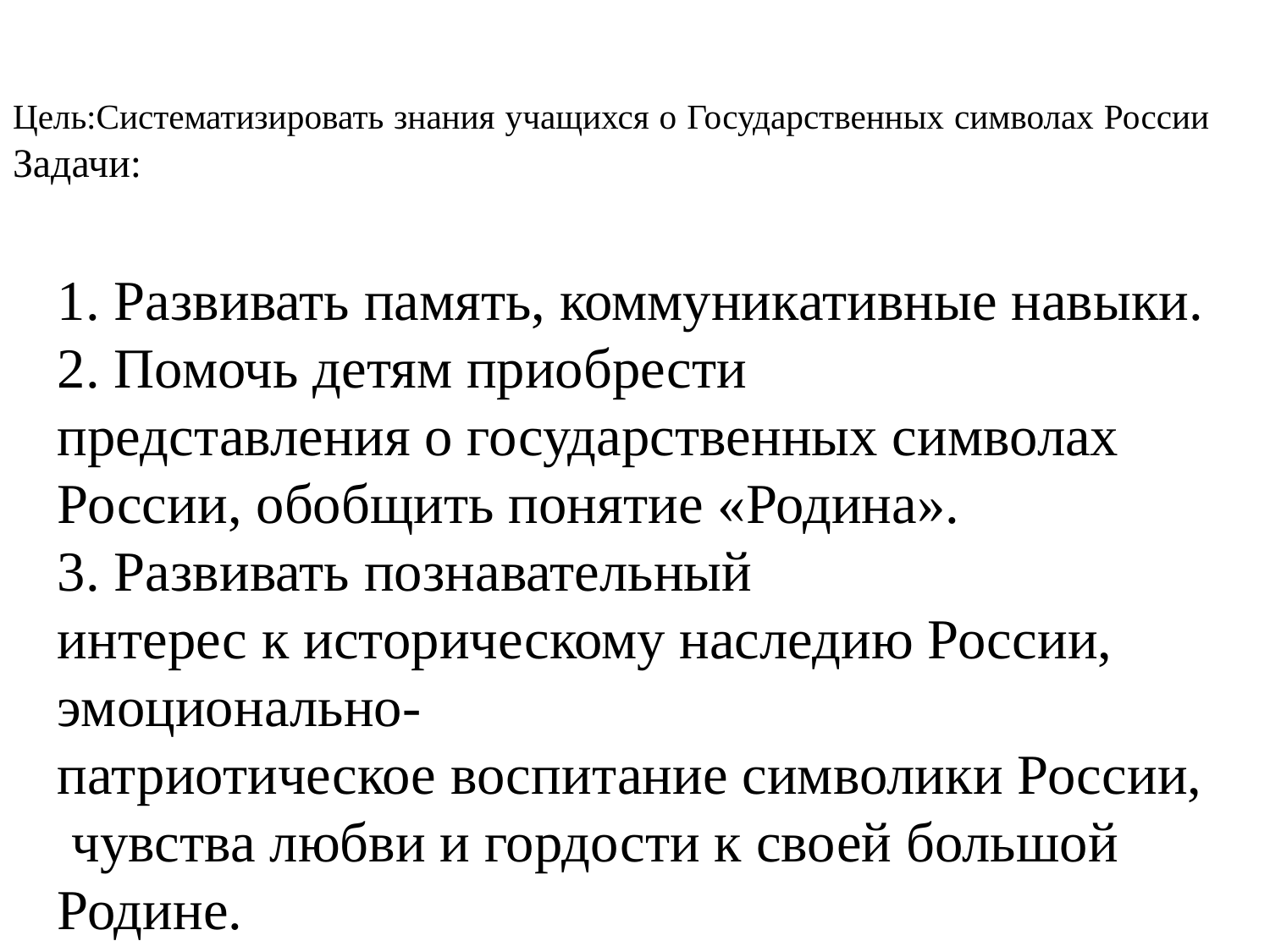

# Цель:Систематизировать знания учащихся о Государственных символах России Задачи:
1. Развивать память, коммуникативные навыки.
2. Помочь детям приобрести представления о государственных символах России, обобщить понятие «Родина».
3. Развивать познавательный интерес к историческому наследию России, эмоционально-патриотическое воспитание символики России, чувства любви и гордости к своей большой Родине.